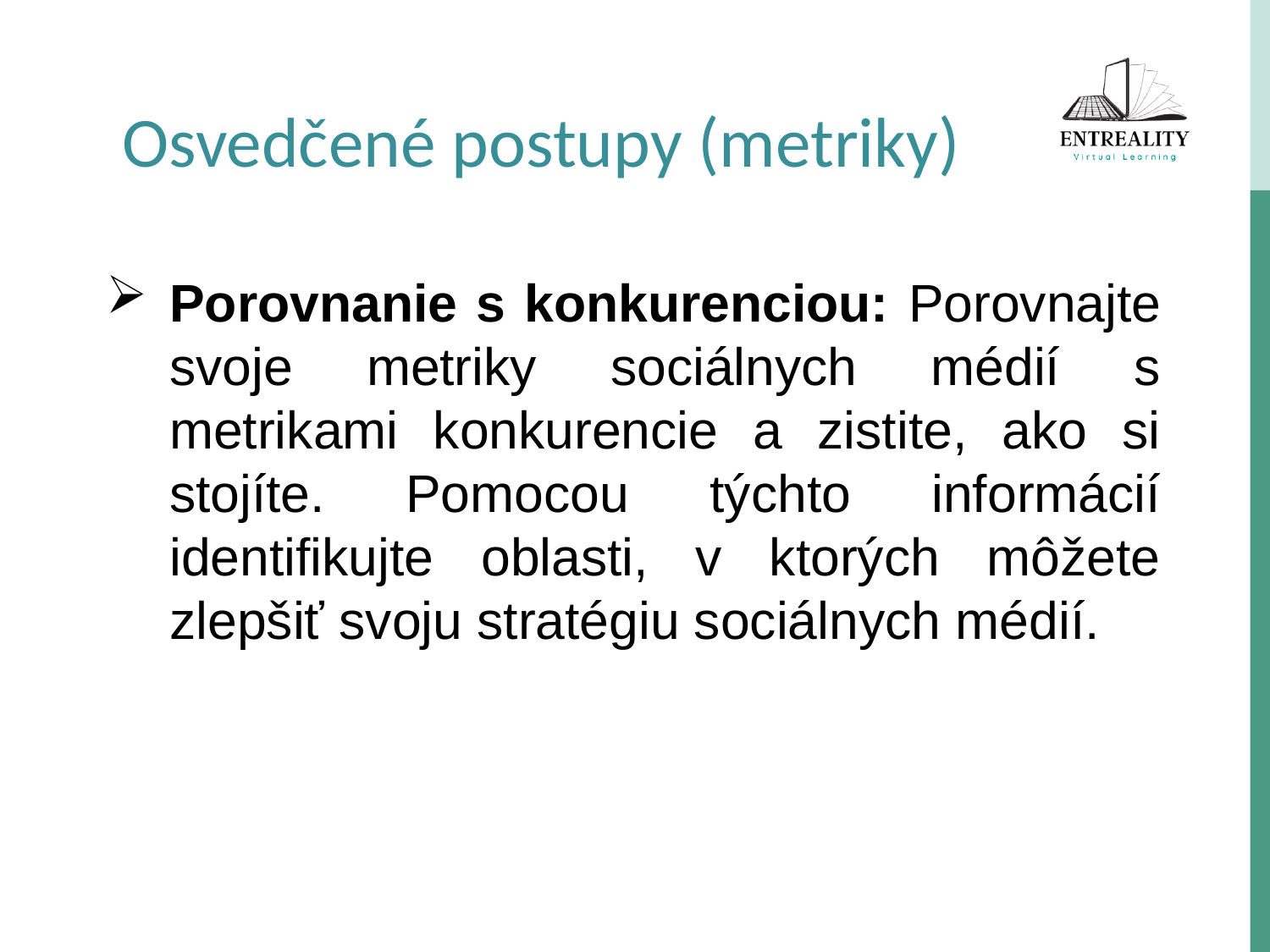

Osvedčené postupy (metriky)
Porovnanie s konkurenciou: Porovnajte svoje metriky sociálnych médií s metrikami konkurencie a zistite, ako si stojíte. Pomocou týchto informácií identifikujte oblasti, v ktorých môžete zlepšiť svoju stratégiu sociálnych médií.